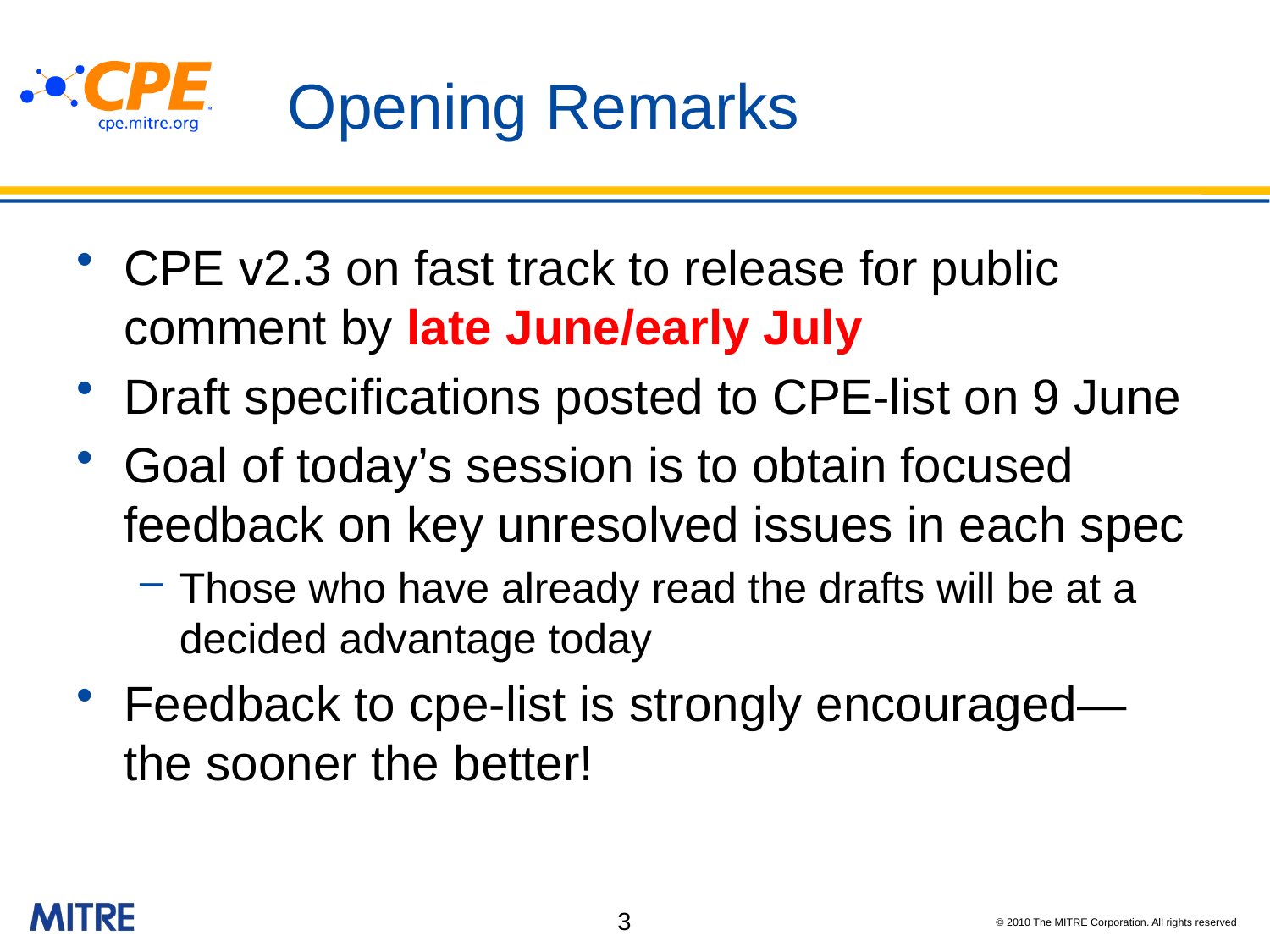

# Opening Remarks
CPE v2.3 on fast track to release for public comment by late June/early July
Draft specifications posted to CPE-list on 9 June
Goal of today’s session is to obtain focused feedback on key unresolved issues in each spec
Those who have already read the drafts will be at a decided advantage today
Feedback to cpe-list is strongly encouraged—the sooner the better!

3